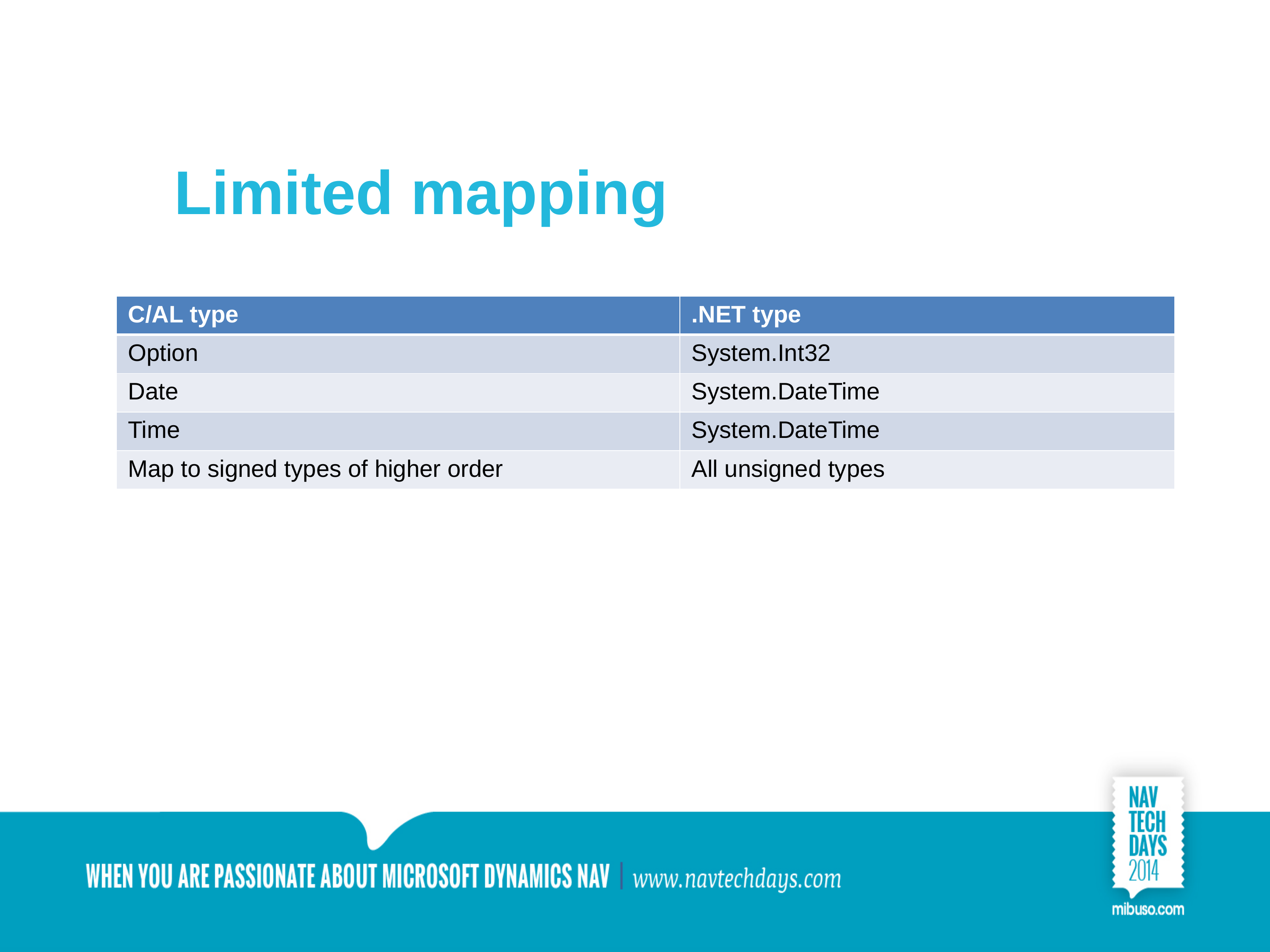

# Limited mapping
| C/AL type | .NET type |
| --- | --- |
| Option | System.Int32 |
| Date | System.DateTime |
| Time | System.DateTime |
| Map to signed types of higher order | All unsigned types |